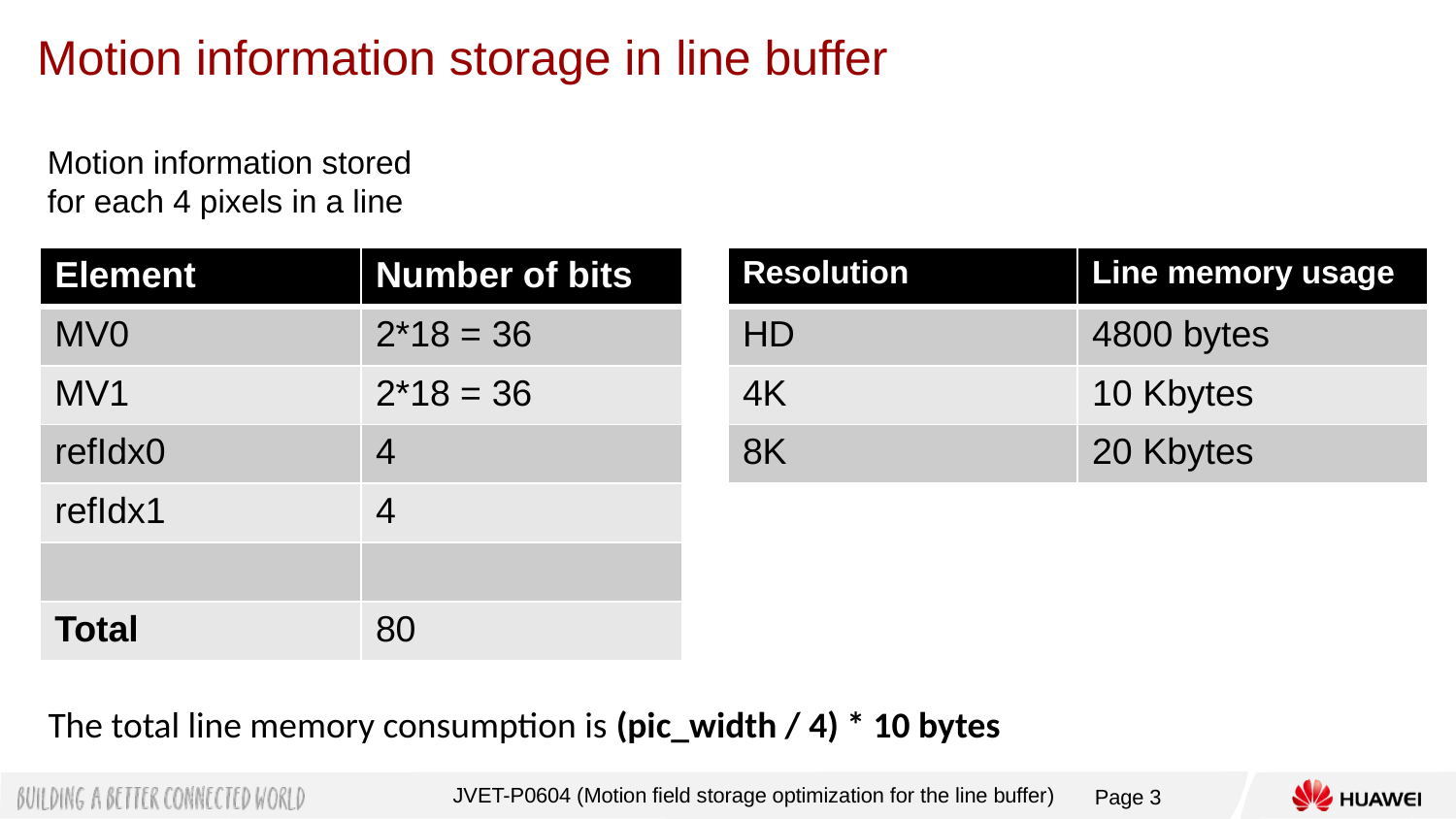

Motion information storage in line buffer
# Motion information stored for each 4 pixels in a line
| Element | Number of bits |
| --- | --- |
| MV0 | 2\*18 = 36 |
| MV1 | 2\*18 = 36 |
| refIdx0 | 4 |
| refIdx1 | 4 |
|  |  |
| Total | 80 |
| Resolution | Line memory usage |
| --- | --- |
| HD | 4800 bytes |
| 4K | 10 Kbytes |
| 8K | 20 Kbytes |
The total line memory consumption is (pic_width / 4) * 10 bytes